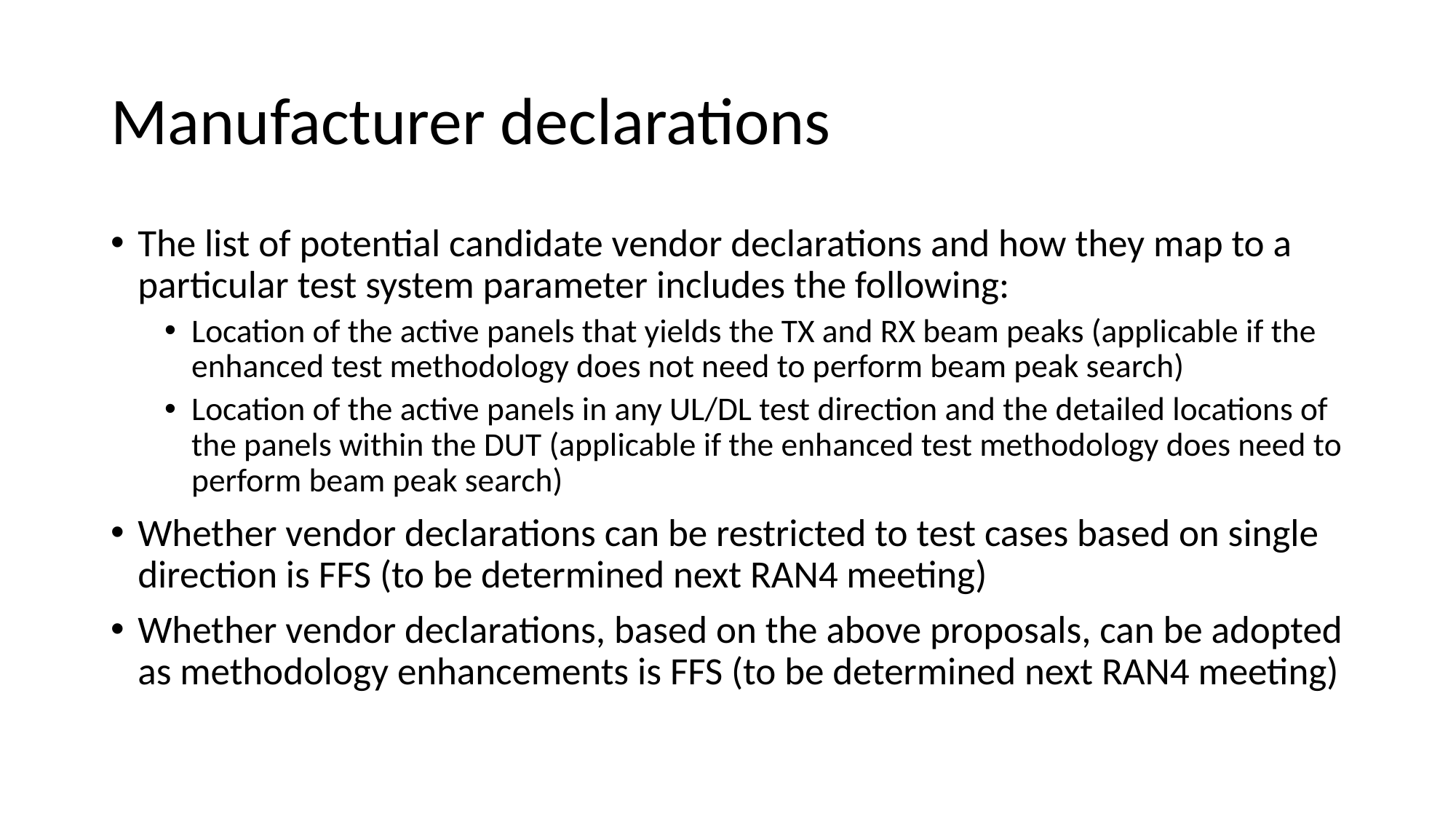

# Manufacturer declarations
The list of potential candidate vendor declarations and how they map to a particular test system parameter includes the following:
Location of the active panels that yields the TX and RX beam peaks (applicable if the enhanced test methodology does not need to perform beam peak search)
Location of the active panels in any UL/DL test direction and the detailed locations of the panels within the DUT (applicable if the enhanced test methodology does need to perform beam peak search)
Whether vendor declarations can be restricted to test cases based on single direction is FFS (to be determined next RAN4 meeting)
Whether vendor declarations, based on the above proposals, can be adopted as methodology enhancements is FFS (to be determined next RAN4 meeting)